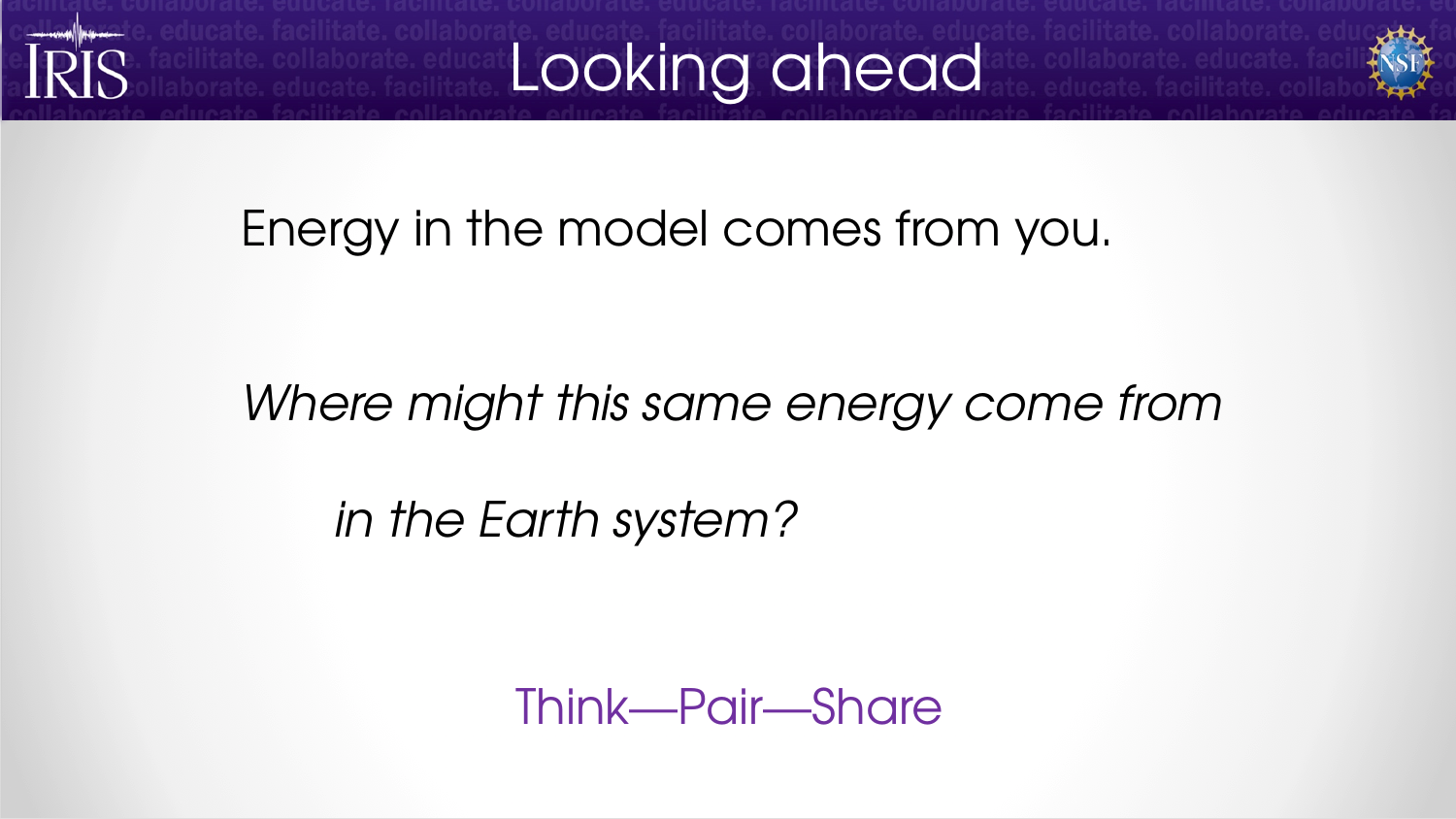

Looking ahead
# Energy in the model comes from you. Where might this same energy come from in the Earth system?
Think—Pair—Share